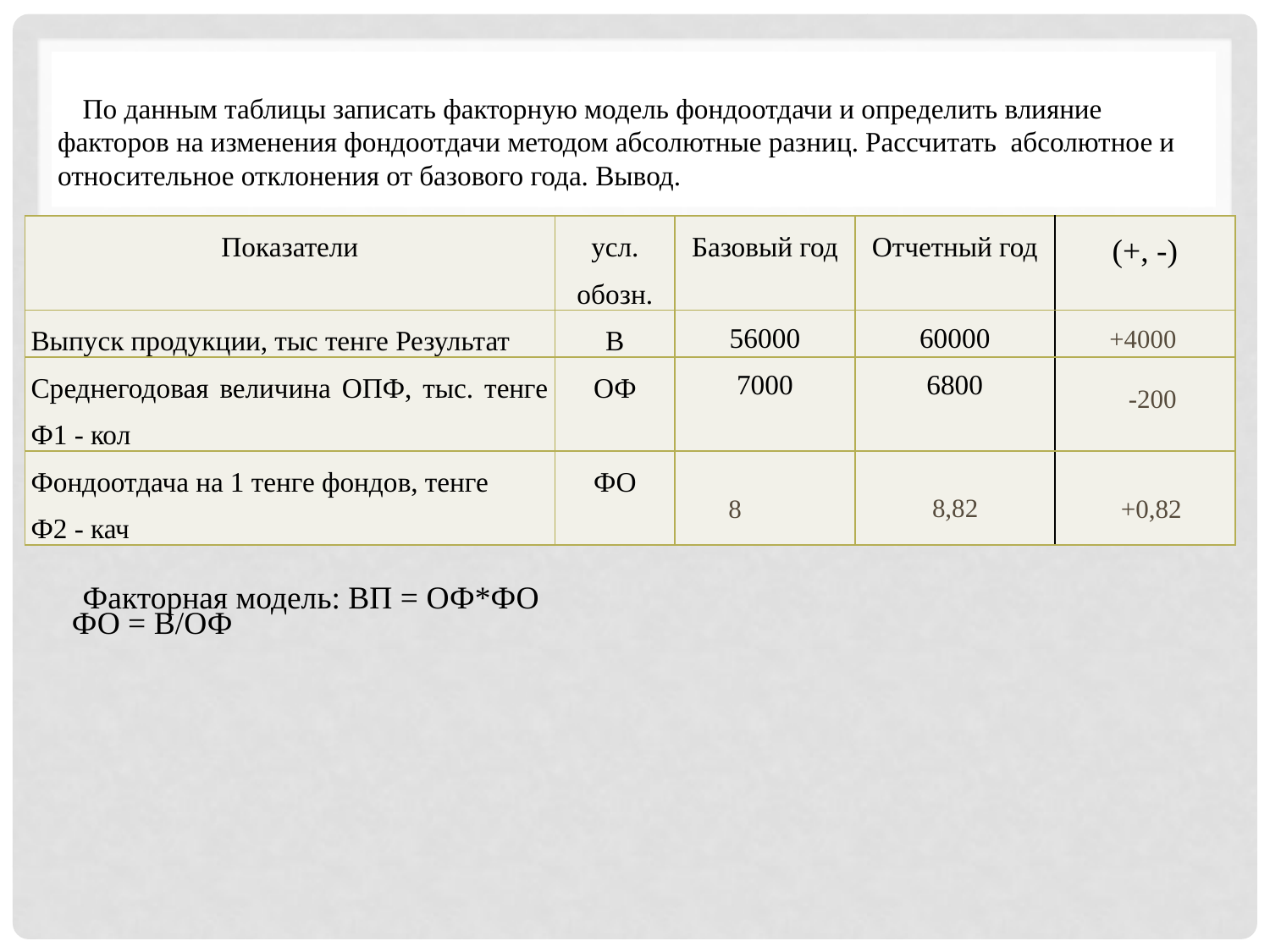

По данным таблицы записать факторную модель фондоотдачи и определить влияние факторов на изменения фондоотдачи методом абсолютные разниц. Рассчитать  абсолютное и относительное отклонения от базового года. Вывод.
| Показатели | усл. обозн. | Базовый год | Отчетный год | (+, -) |
| --- | --- | --- | --- | --- |
| Выпуск продукции, тыс тенге Результат | В | 56000 | 60000 |  |
| Среднегодовая величина ОПФ, тыс. тенге Ф1 - кол | ОФ | 7000 | 6800 |  |
| Фондоотдача на 1 тенге фондов, тенге Ф2 - кач | ФО |  |  |  |
 +4000
 -200
 8,82
 8
+0,82
Факторная модель: ВП = ОФ*ФО
ФО = В/ОФ